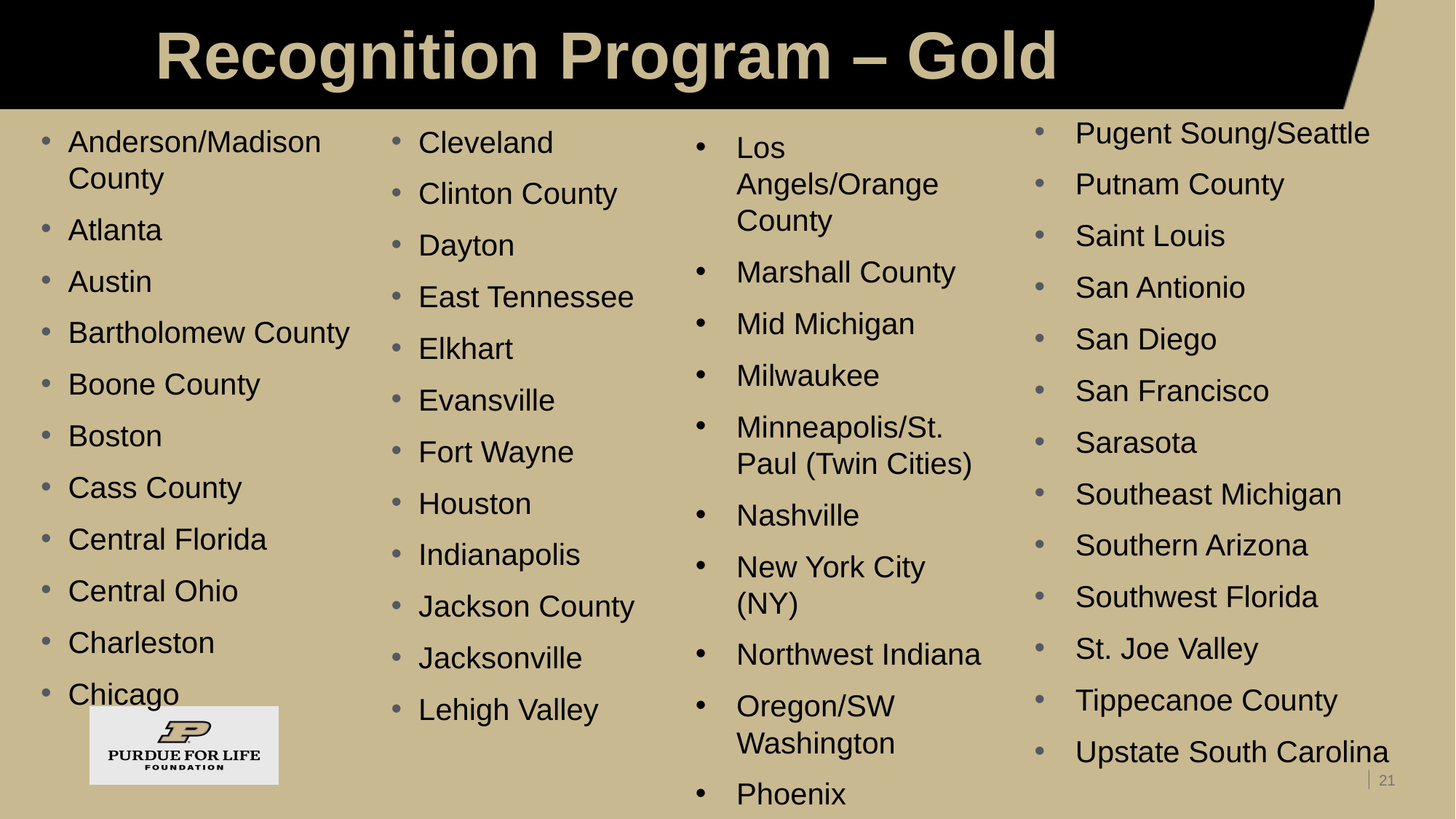

# Recognition Program – Gold
Pugent Soung/Seattle
Putnam County
Saint Louis
San Antionio
San Diego
San Francisco
Sarasota
Southeast Michigan
Southern Arizona
Southwest Florida
St. Joe Valley
Tippecanoe County
Upstate South Carolina
Anderson/Madison County
Atlanta
Austin
Bartholomew County
Boone County
Boston
Cass County
Central Florida
Central Ohio
Charleston
Chicago

Cleveland
Clinton County
Dayton
East Tennessee
Elkhart
Evansville
Fort Wayne
Houston
Indianapolis
Jackson County
Jacksonville
Lehigh Valley

Los Angels/Orange County
Marshall County
Mid Michigan
Milwaukee
Minneapolis/St. Paul (Twin Cities)
Nashville
New York City (NY)
Northwest Indiana
Oregon/SW Washington
Phoenix